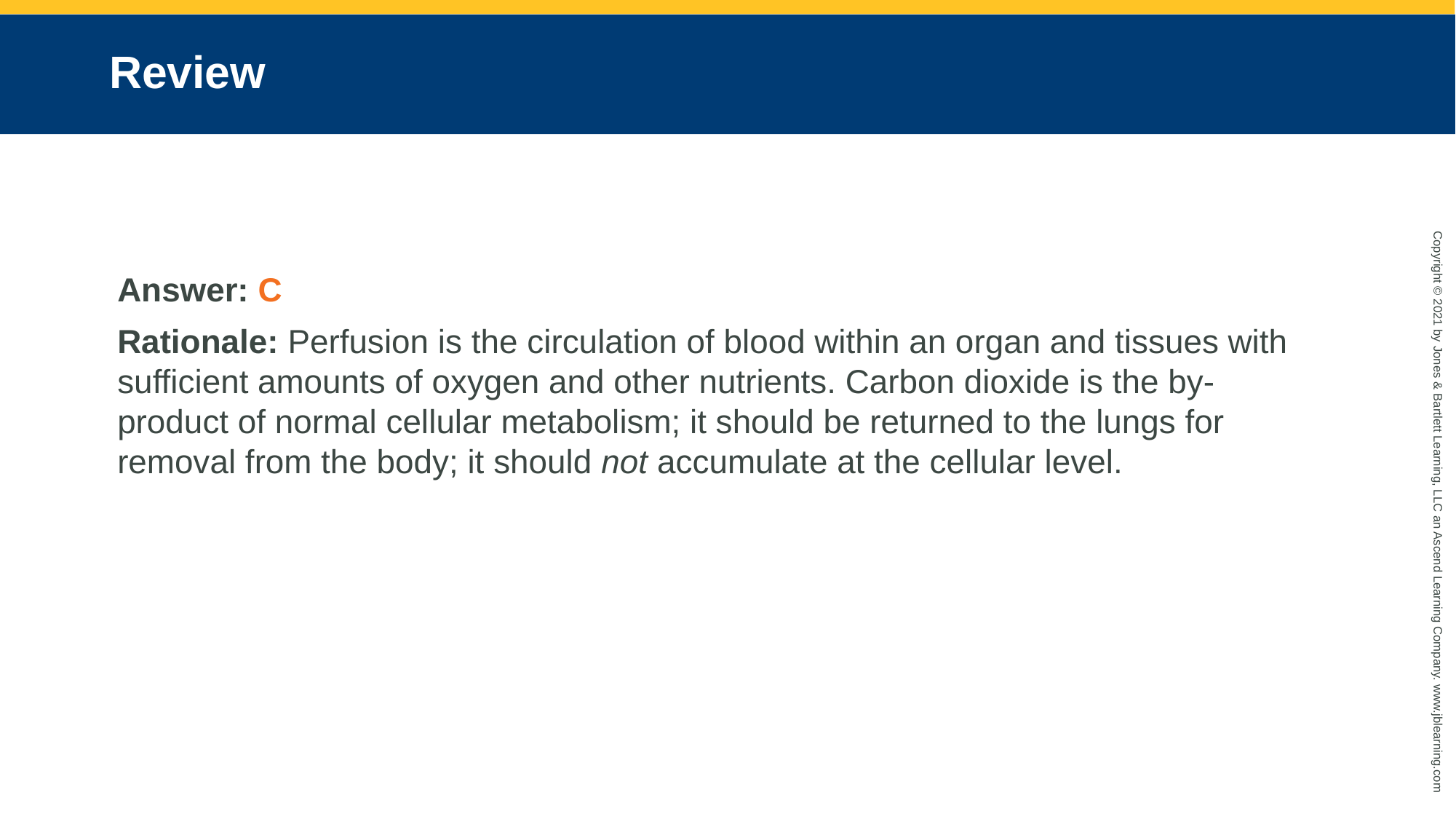

# Review
Answer: C
Rationale: Perfusion is the circulation of blood within an organ and tissues with sufficient amounts of oxygen and other nutrients. Carbon dioxide is the by-product of normal cellular metabolism; it should be returned to the lungs for removal from the body; it should not accumulate at the cellular level.